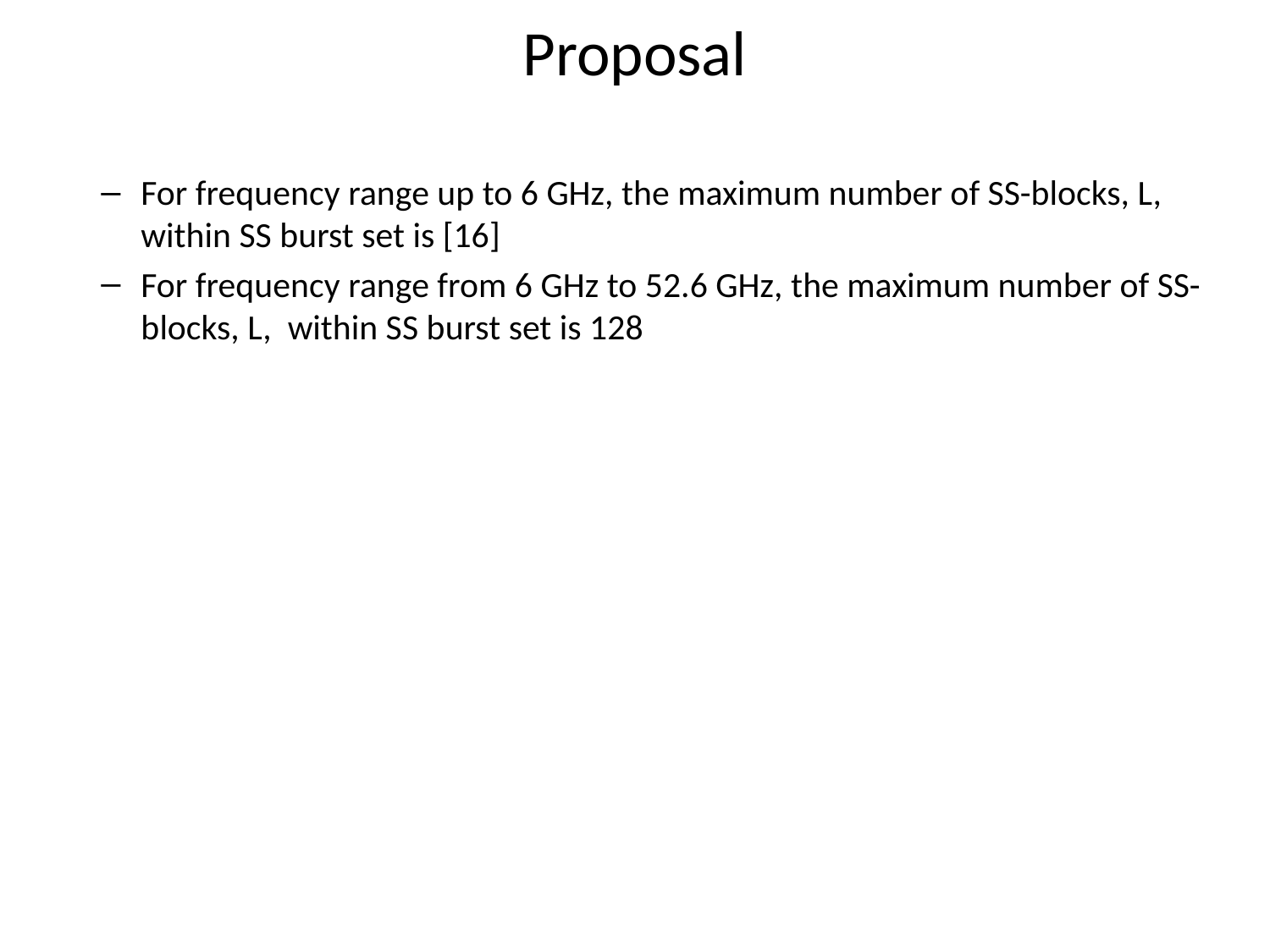

# Proposal

For frequency range up to 6 GHz, the maximum number of SS-blocks, L,  within SS burst set is [16]
For frequency range from 6 GHz to 52.6 GHz, the maximum number of SS-blocks, L,  within SS burst set is 128